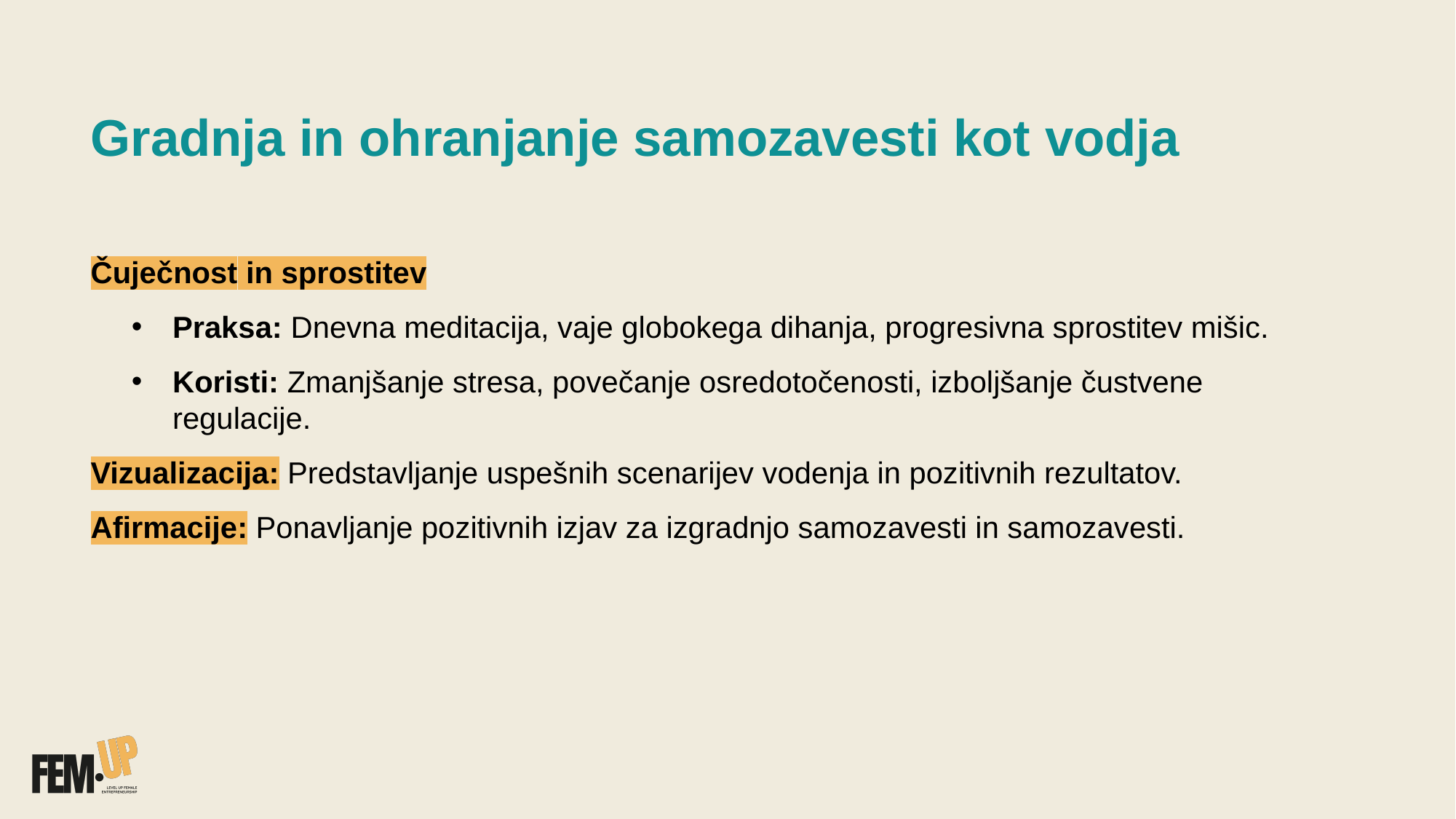

# Gradnja in ohranjanje samozavesti kot vodja
Čuječnost in sprostitev
Praksa: Dnevna meditacija, vaje globokega dihanja, progresivna sprostitev mišic.
Koristi: Zmanjšanje stresa, povečanje osredotočenosti, izboljšanje čustvene regulacije.
Vizualizacija: Predstavljanje uspešnih scenarijev vodenja in pozitivnih rezultatov.
Afirmacije: Ponavljanje pozitivnih izjav za izgradnjo samozavesti in samozavesti.